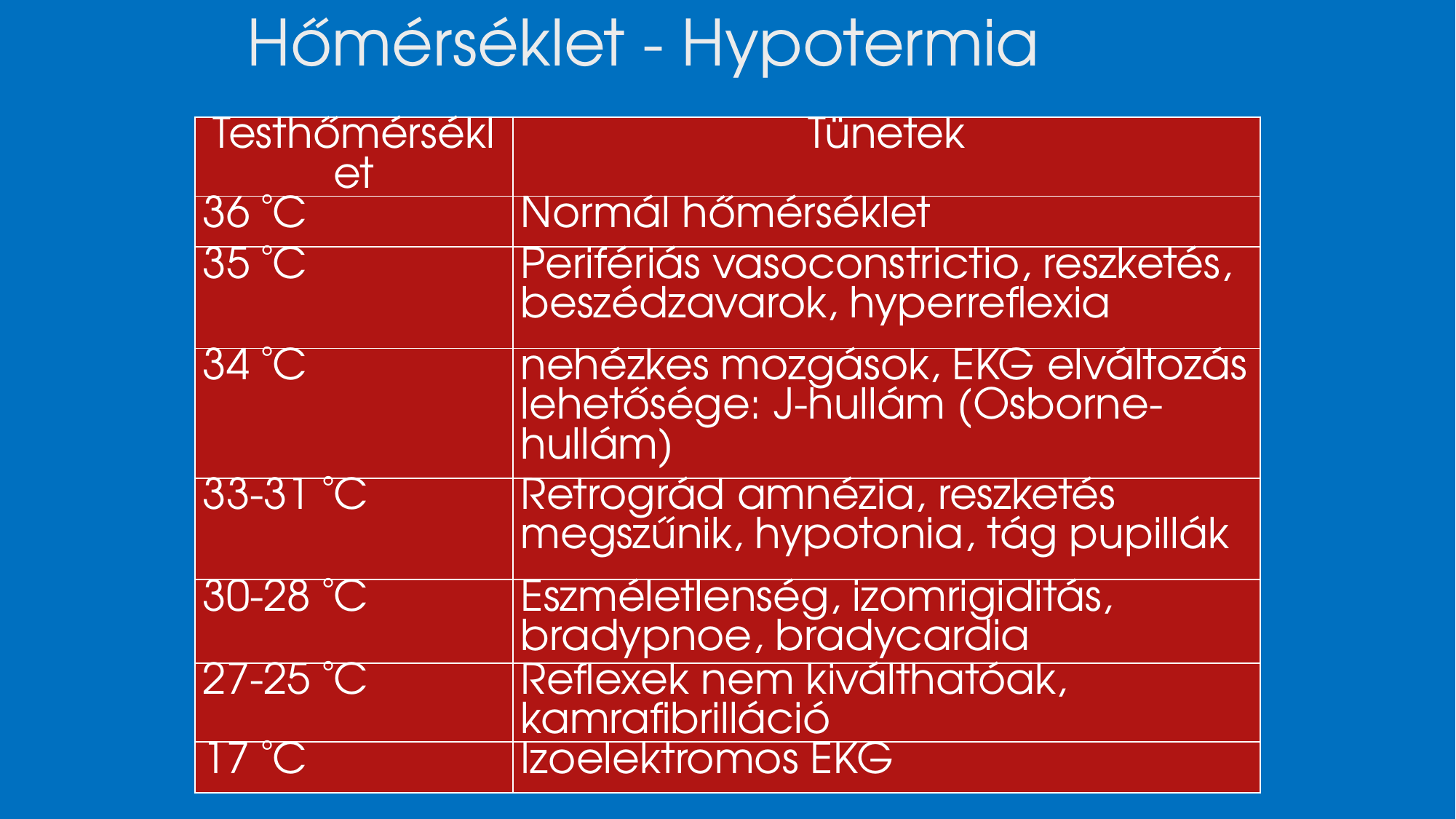

# Hőmérséklet - Hypotermia
| Testhőmérséklet | Tünetek |
| --- | --- |
| 36 °C | Normál hőmérséklet |
| 35 °C | Perifériás vasoconstrictio, reszketés, beszédzavarok, hyperreflexia |
| 34 °C | nehézkes mozgások, EKG elváltozás lehetősége: J-hullám (Osborne-hullám) |
| 33-31 °C | Retrográd amnézia, reszketés megszűnik, hypotonia, tág pupillák |
| 30-28 °C | Eszméletlenség, izomrigiditás, bradypnoe, bradycardia |
| 27-25 °C | Reflexek nem kiválthatóak, kamrafibrilláció |
| 17 °C | Izoelektromos EKG |